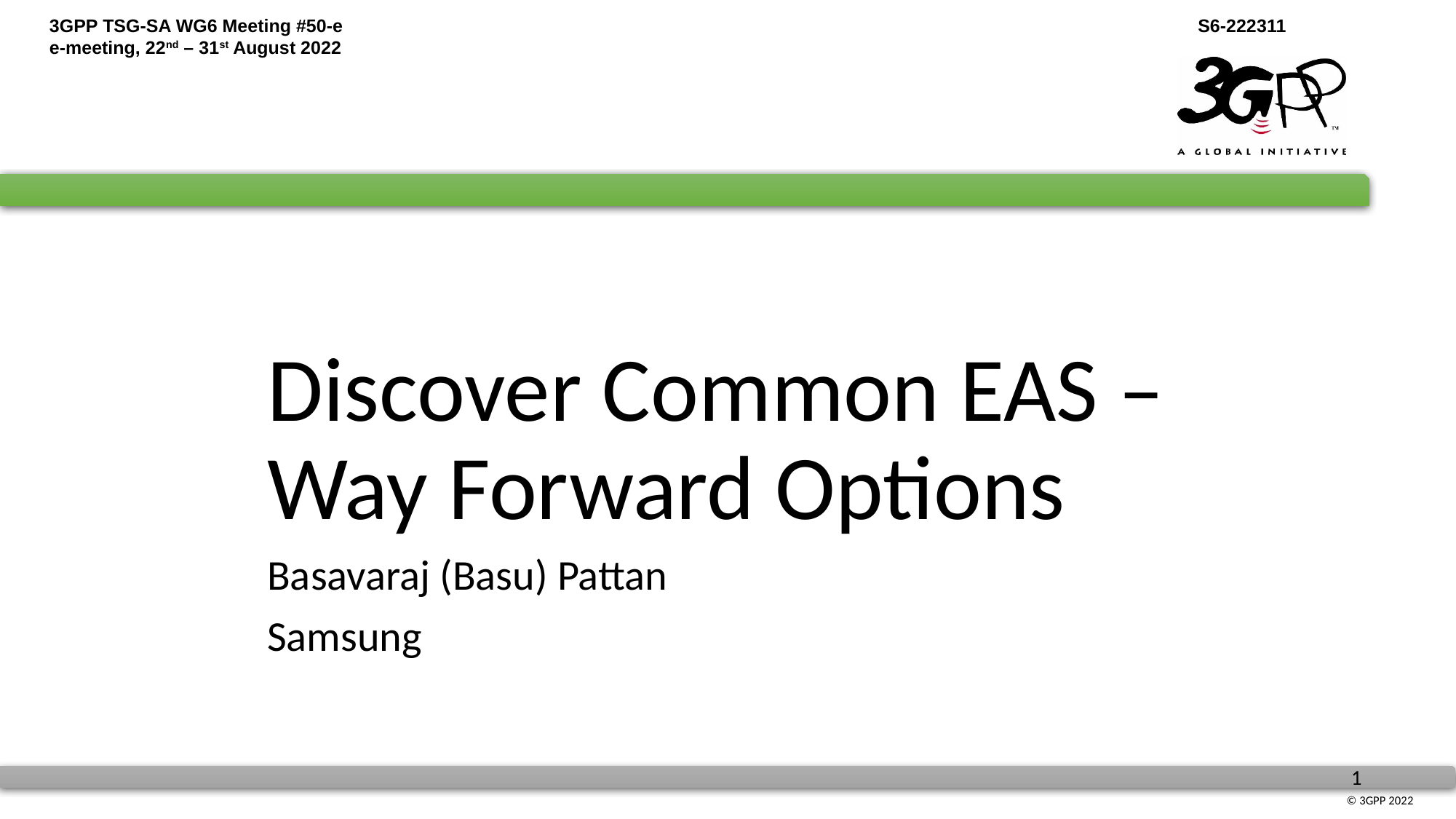

# Discover Common EAS – Way Forward Options
Basavaraj (Basu) Pattan
Samsung